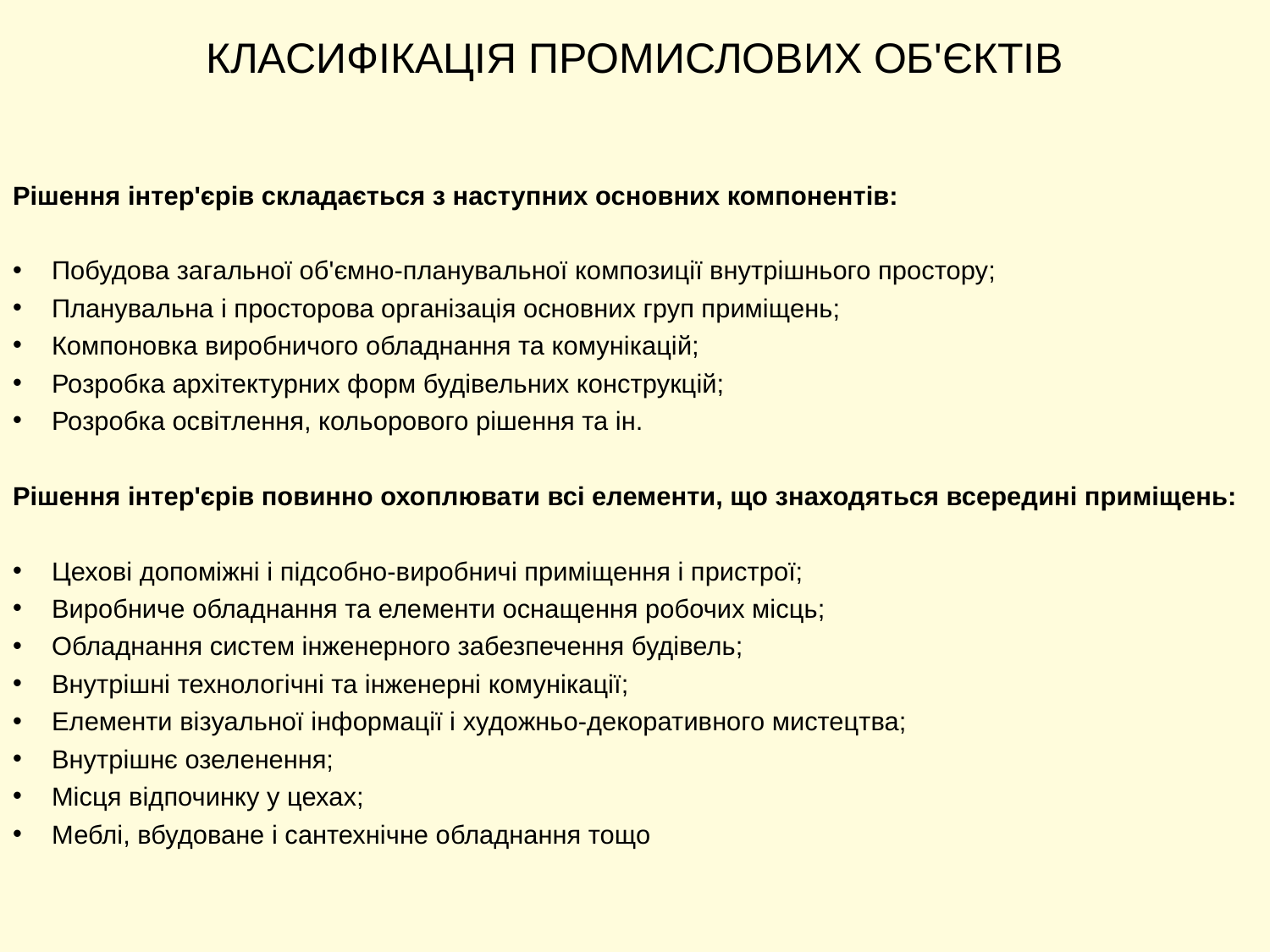

# КЛАСИФІКАЦІЯ ПРОМИСЛОВИХ ОБ'ЄКТІВ
Рішення інтер'єрів складається з наступних основних компонентів:

Побудова загальної об'ємно-планувальної композиції внутрішнього простору;
Планувальна і просторова організація основних груп приміщень;
Компоновка виробничого обладнання та комунікацій;
Розробка архітектурних форм будівельних конструкцій;
Розробка освітлення, кольорового рішення та ін.

Рішення інтер'єрів повинно охоплювати всі елементи, що знаходяться всередині приміщень:

Цехові допоміжні і підсобно-виробничі приміщення і пристрої;
Виробниче обладнання та елементи оснащення робочих місць;
Обладнання систем інженерного забезпечення будівель;
Внутрішні технологічні та інженерні комунікації;
Елементи візуальної інформації і художньо-декоративного мистецтва;
Внутрішнє озеленення;
Місця відпочинку у цехах;
Меблі, вбудоване і сантехнічне обладнання тощо